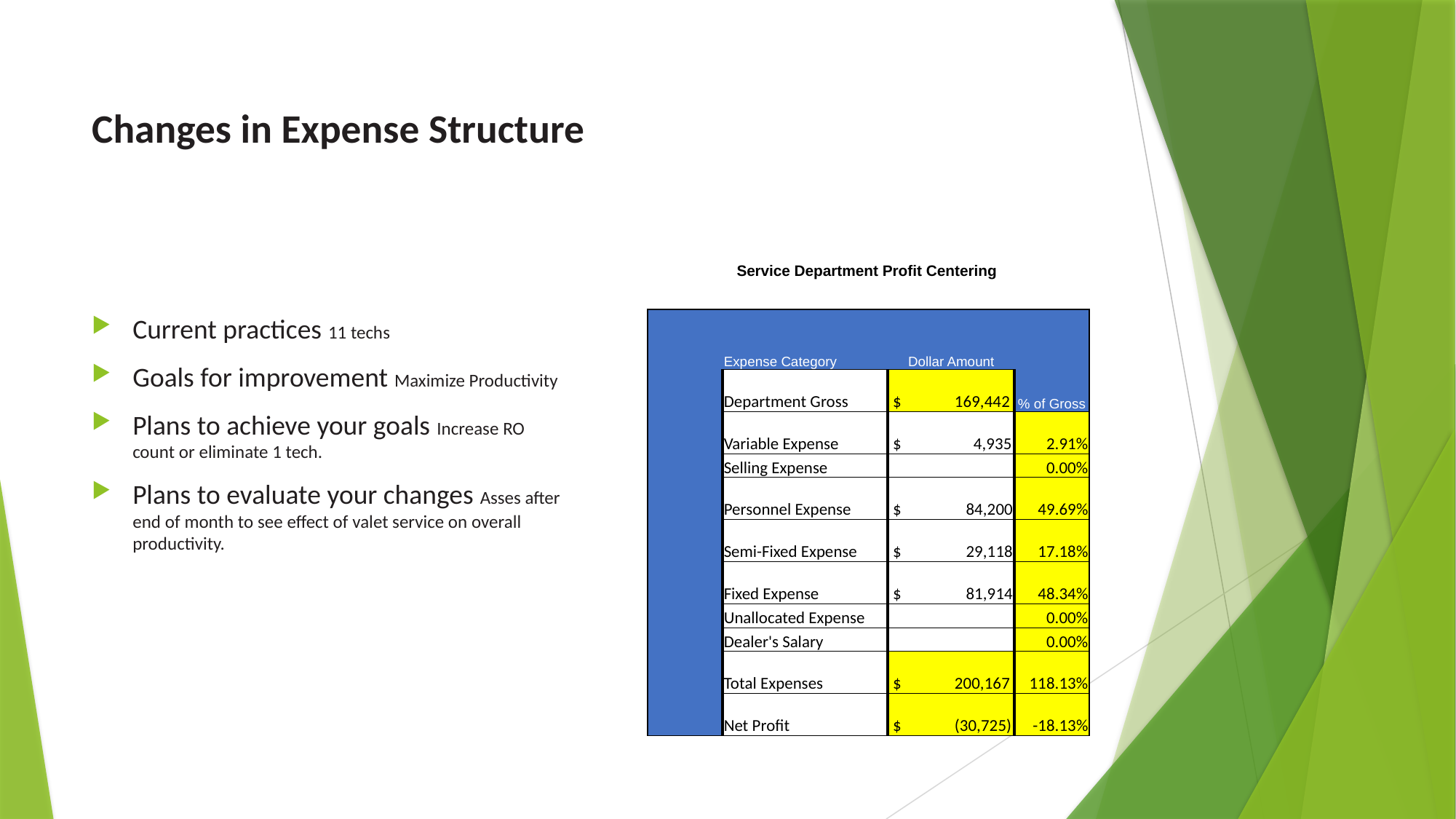

# Changes in Expense Structure
| Service Department Profit Centering |  |  |  |
| --- | --- | --- | --- |
|  |  |  |  |
|  | Expense Category | Dollar Amount |  |
|  | Department Gross | $ 169,442 | % of Gross |
|  | Variable Expense | $ 4,935 | 2.91% |
|  | Selling Expense |  | 0.00% |
|  | Personnel Expense | $ 84,200 | 49.69% |
|  | Semi-Fixed Expense | $ 29,118 | 17.18% |
|  | Fixed Expense | $ 81,914 | 48.34% |
|  | Unallocated Expense |  | 0.00% |
|  | Dealer's Salary |  | 0.00% |
|  | Total Expenses | $ 200,167 | 118.13% |
|  | Net Profit | $ (30,725) | -18.13% |

Current practices 11 techs
Goals for improvement Maximize Productivity
Plans to achieve your goals Increase RO count or eliminate 1 tech.
Plans to evaluate your changes Asses after end of month to see effect of valet service on overall productivity.